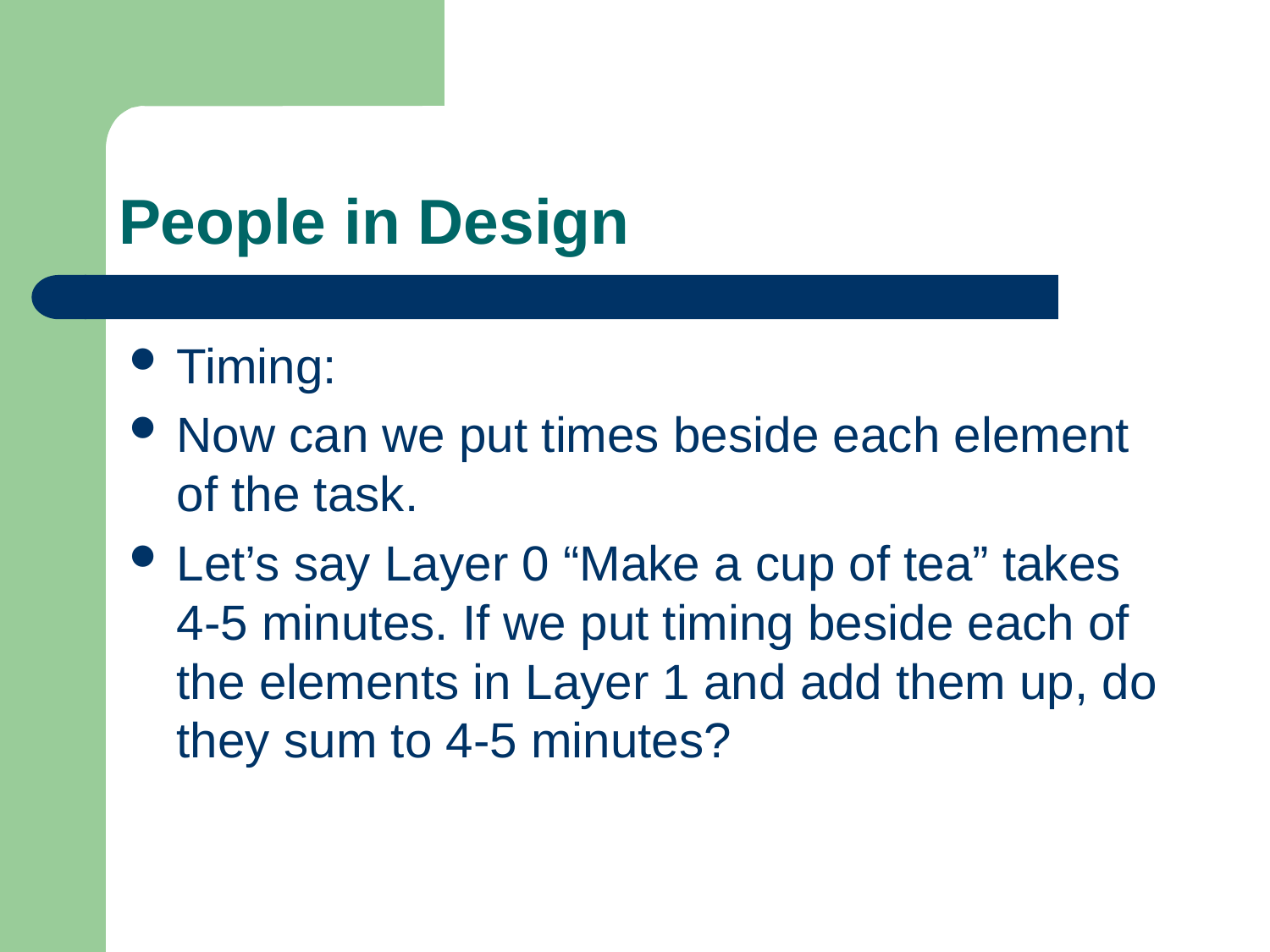

# People in Design
Timing:
Now can we put times beside each element of the task.
Let’s say Layer 0 “Make a cup of tea” takes 4-5 minutes. If we put timing beside each of the elements in Layer 1 and add them up, do they sum to 4-5 minutes?